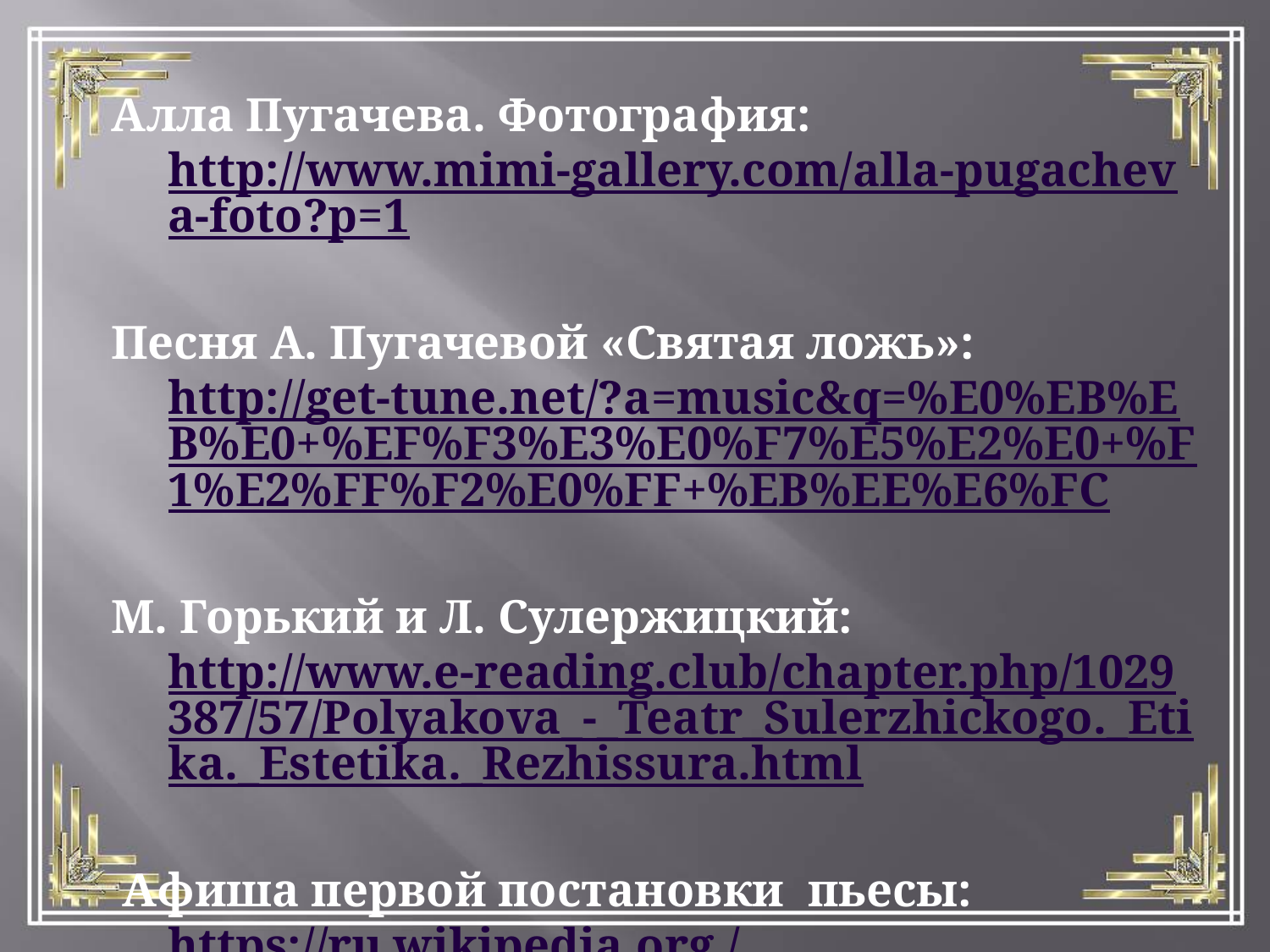

Алла Пугачева. Фотография: http://www.mimi-gallery.com/alla-pugacheva-foto?p=1
Песня А. Пугачевой «Святая ложь»: http://get-tune.net/?a=music&q=%E0%EB%EB%E0+%EF%F3%E3%E0%F7%E5%E2%E0+%F1%E2%FF%F2%E0%FF+%EB%EE%E6%FC
М. Горький и Л. Сулержицкий:  http://www.e-reading.club/chapter.php/1029387/57/Polyakova_-_Teatr_Sulerzhickogo._Etika._Estetika._Rezhissura.html
 Афиша первой постановки  пьесы: https://ru.wikipedia.org /